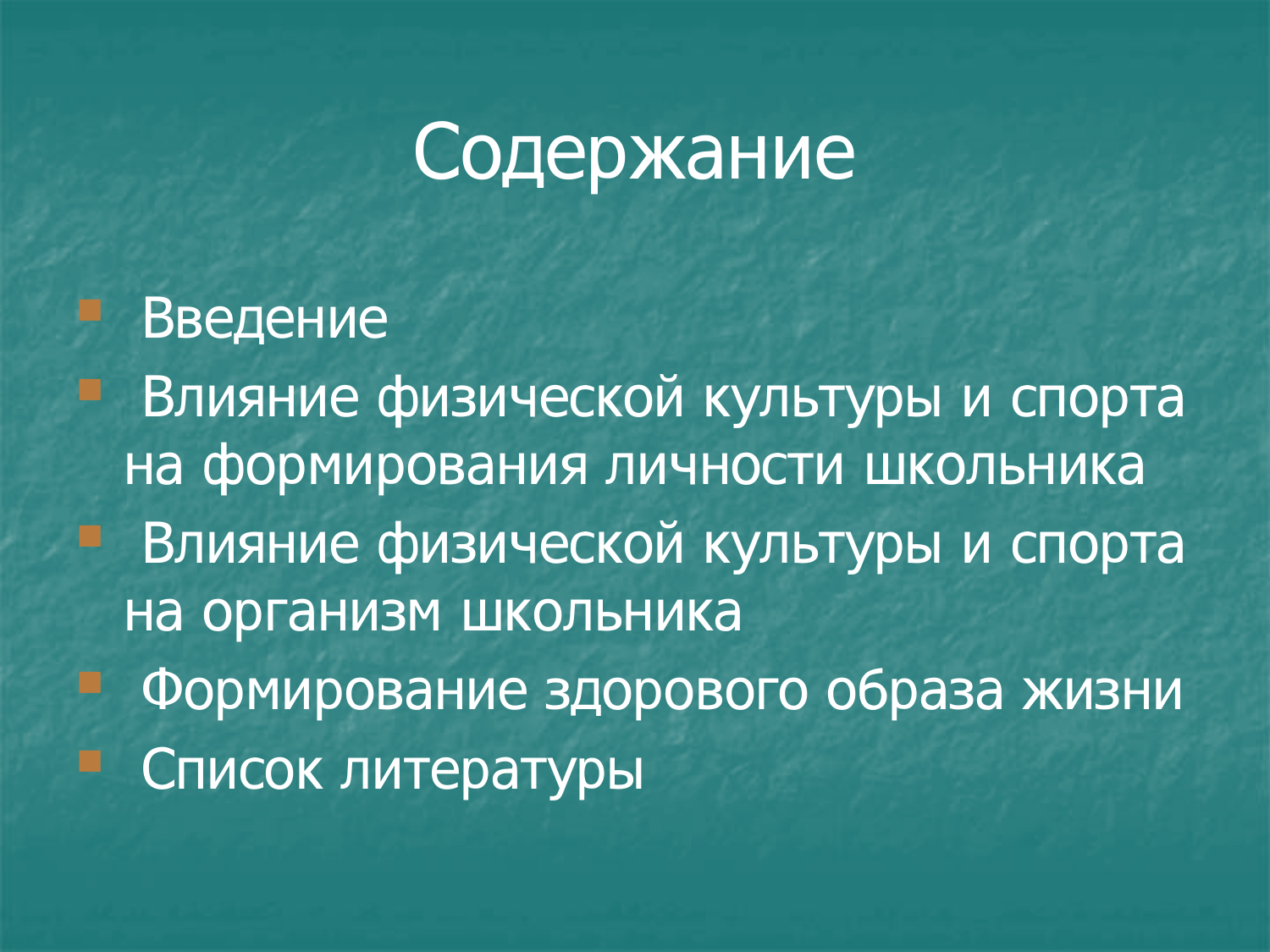

Содержание
 Введение
 Влияние физической культуры и спорта на формирования личности школьника
 Влияние физической культуры и спорта на организм школьника
 Формирование здорового образа жизни
 Список литературы